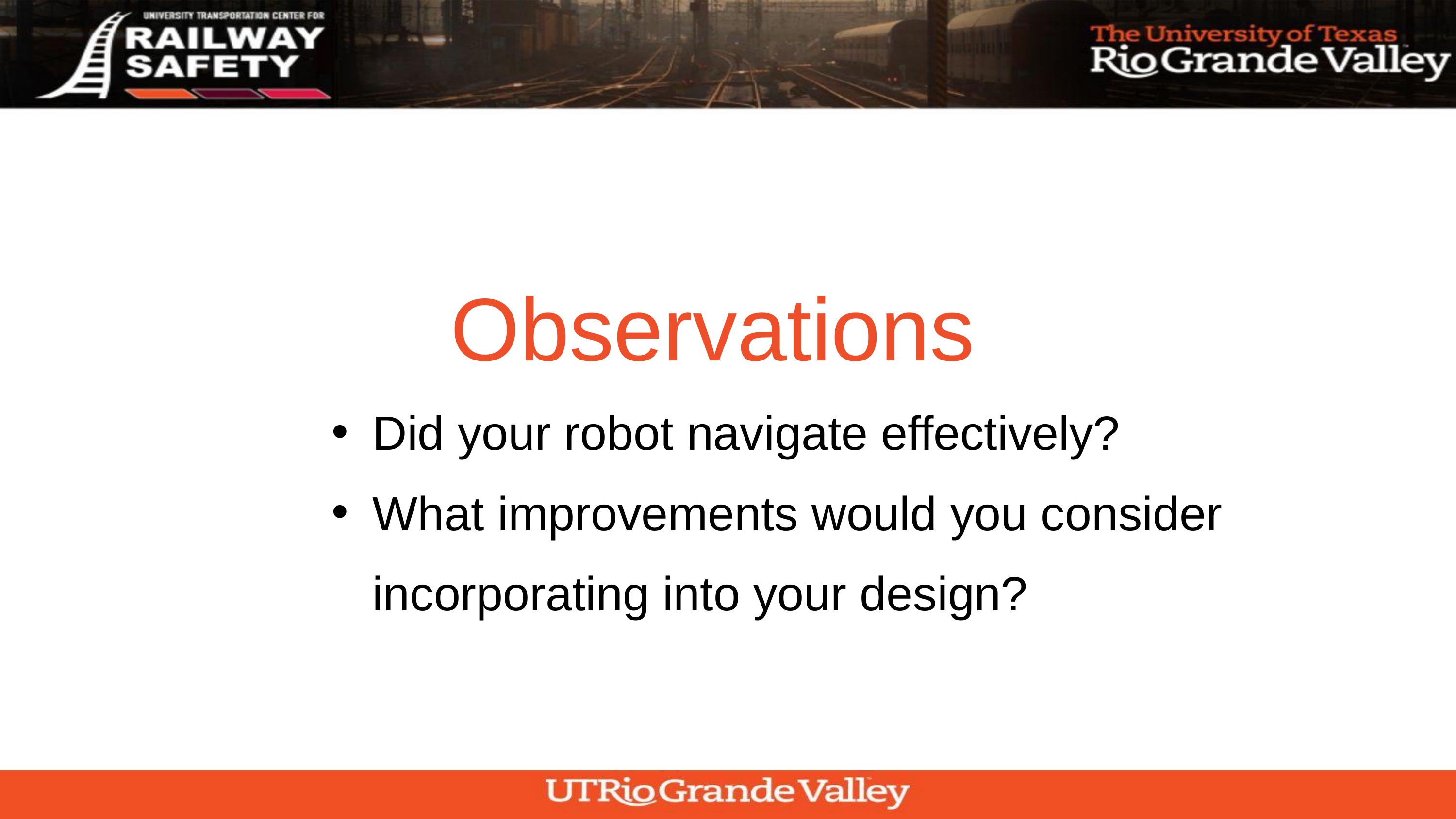

Observations
Did your robot navigate effectively?
What improvements would you consider incorporating into your design?